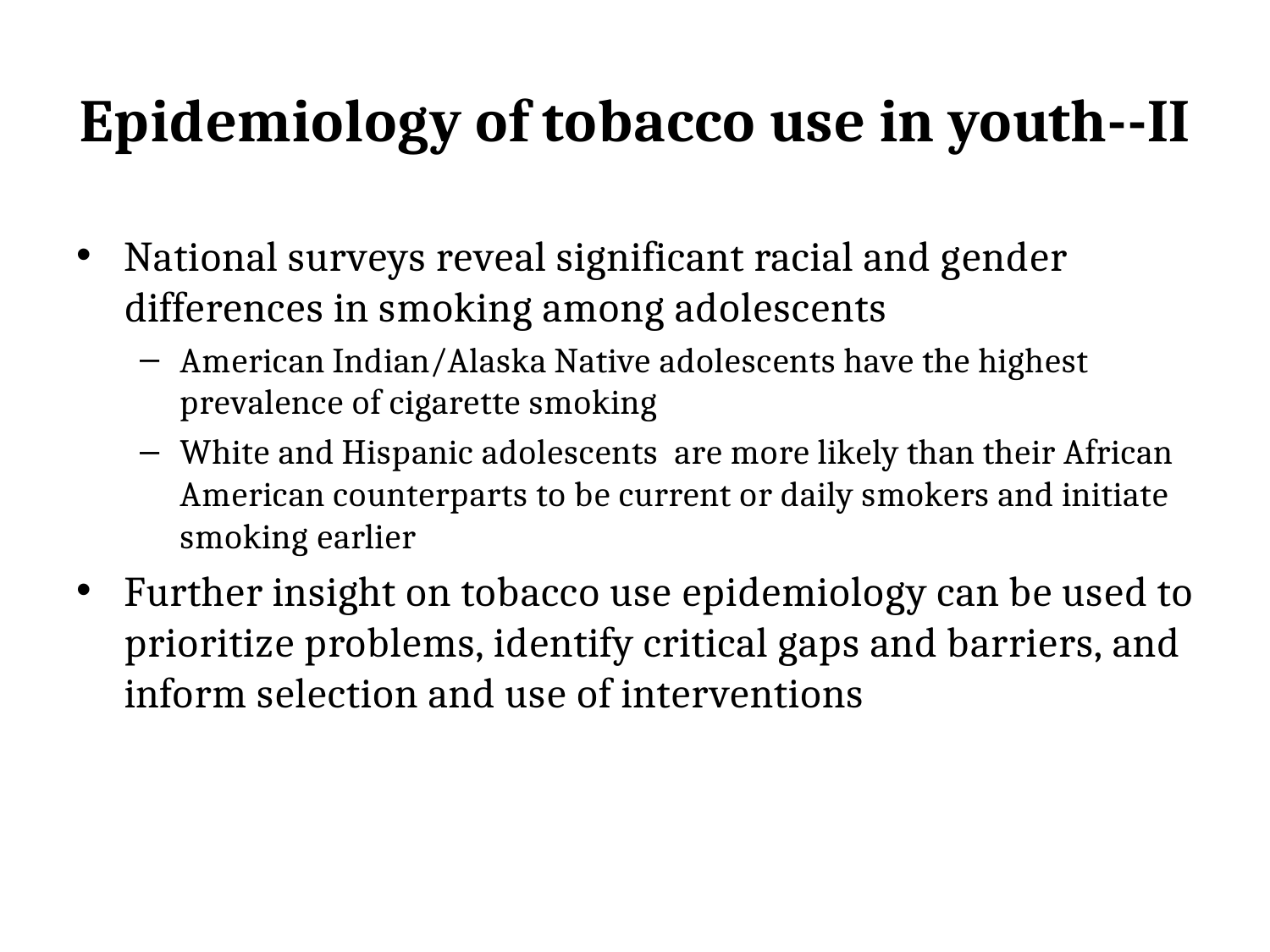

# Epidemiology of tobacco use in youth--II
National surveys reveal significant racial and gender differences in smoking among adolescents
American Indian/Alaska Native adolescents have the highest prevalence of cigarette smoking
White and Hispanic adolescents  are more likely than their African American counterparts to be current or daily smokers and initiate smoking earlier
Further insight on tobacco use epidemiology can be used to prioritize problems, identify critical gaps and barriers, and inform selection and use of interventions